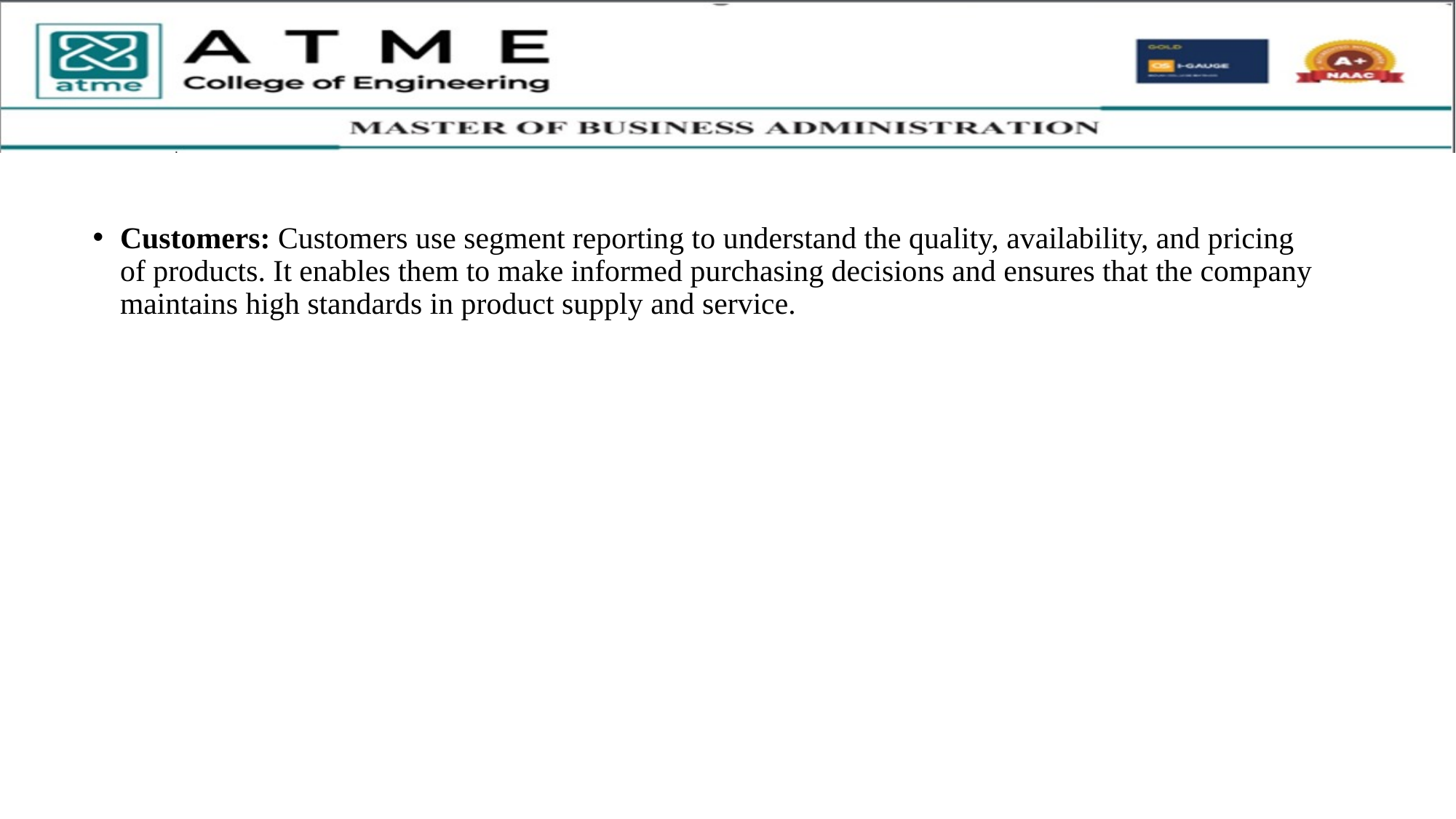

Customers: Customers use segment reporting to understand the quality, availability, and pricing of products. It enables them to make informed purchasing decisions and ensures that the company maintains high standards in product supply and service.